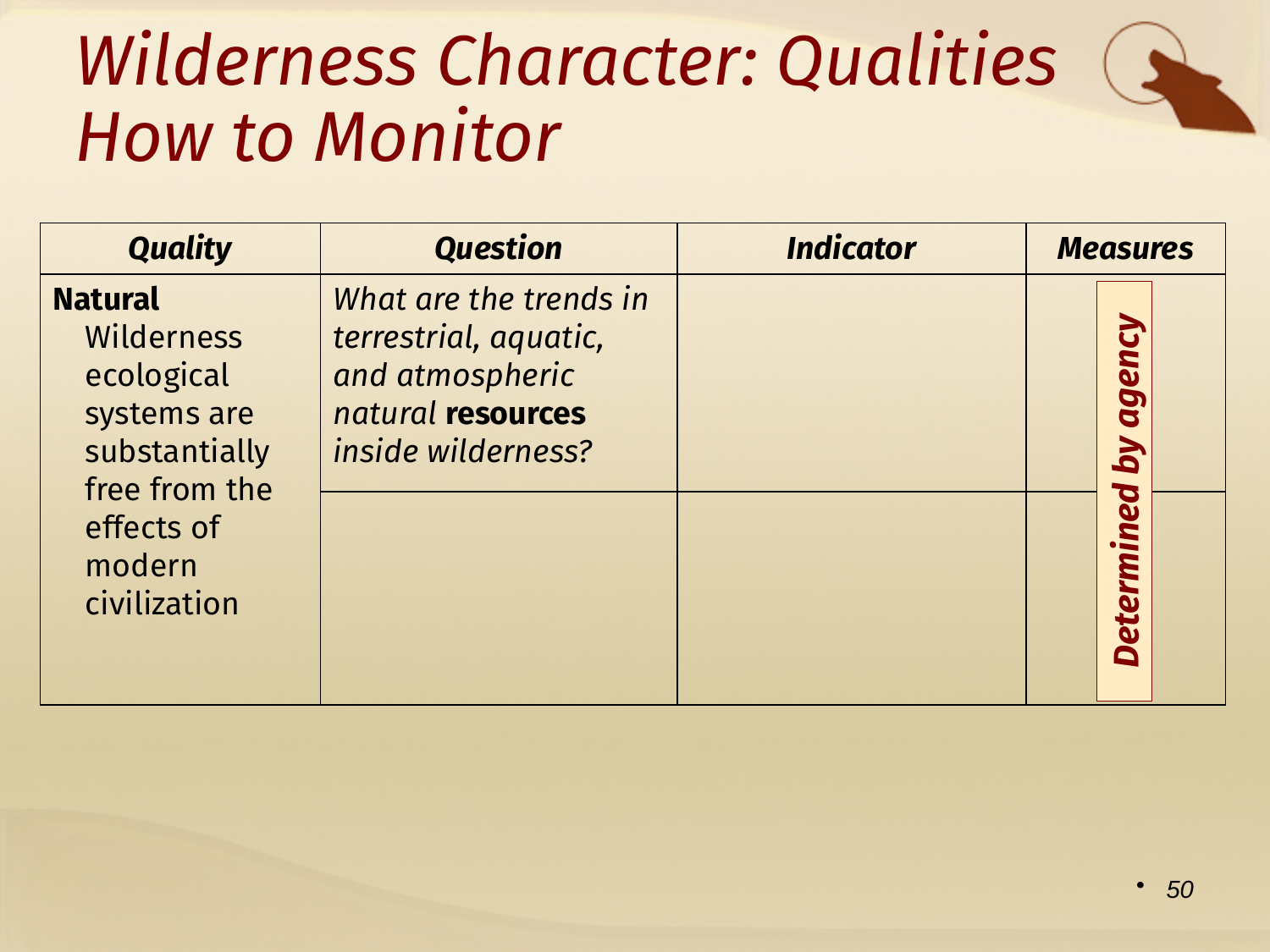

Wilderness Character: Qualities
How to Monitor
| Quality | Question | Indicator | Measures |
| --- | --- | --- | --- |
| Natural Wilderness ecological systems are substantially free from the effects of modern civilization | What are the trends in terrestrial, aquatic, and atmospheric natural resources inside wilderness? |  |  |
|  |  |  |  |
Determined by agency
50